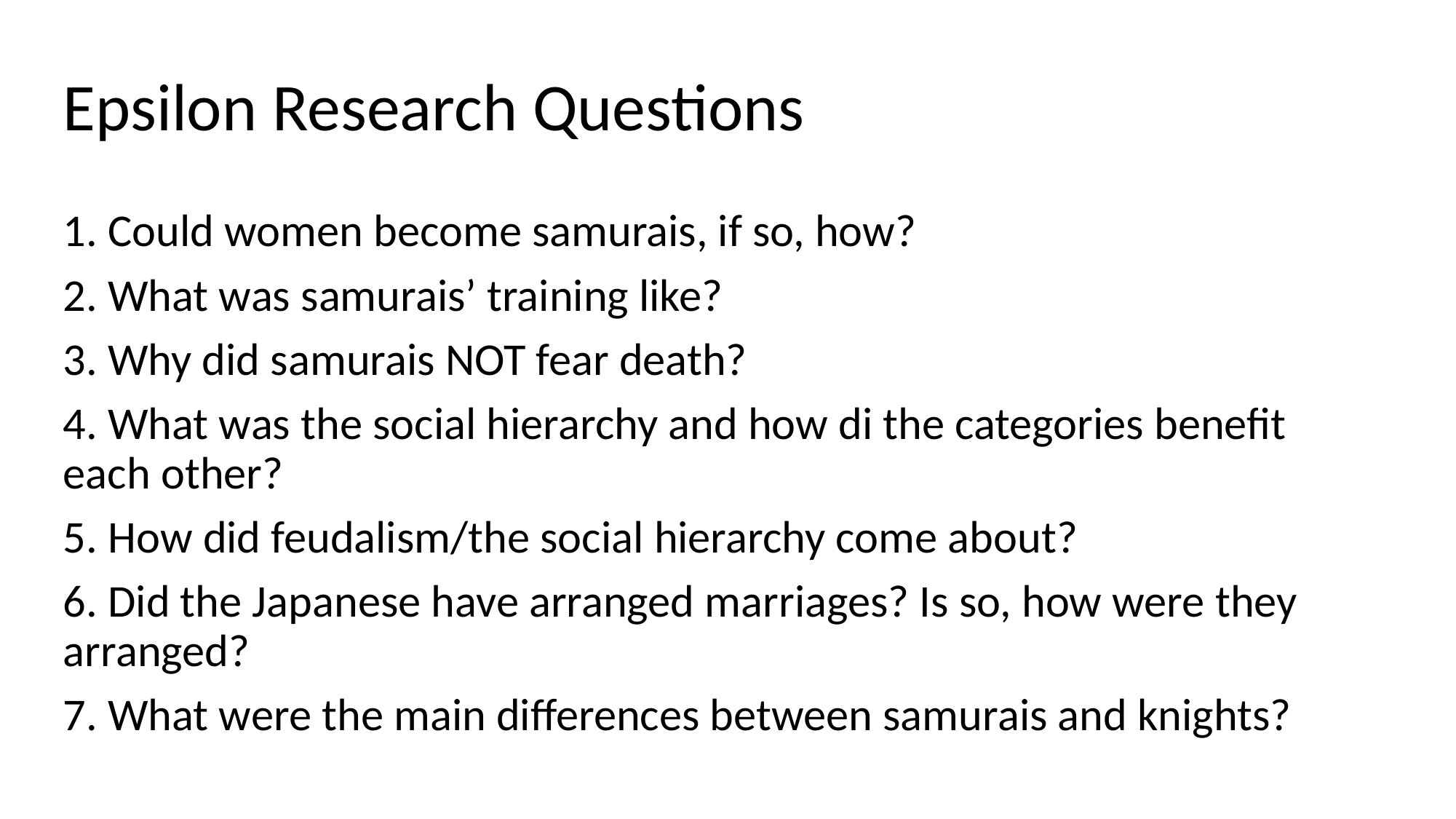

# Epsilon Research Questions
1. Could women become samurais, if so, how?
2. What was samurais’ training like?
3. Why did samurais NOT fear death?
4. What was the social hierarchy and how di the categories benefit each other?
5. How did feudalism/the social hierarchy come about?
6. Did the Japanese have arranged marriages? Is so, how were they arranged?
7. What were the main differences between samurais and knights?